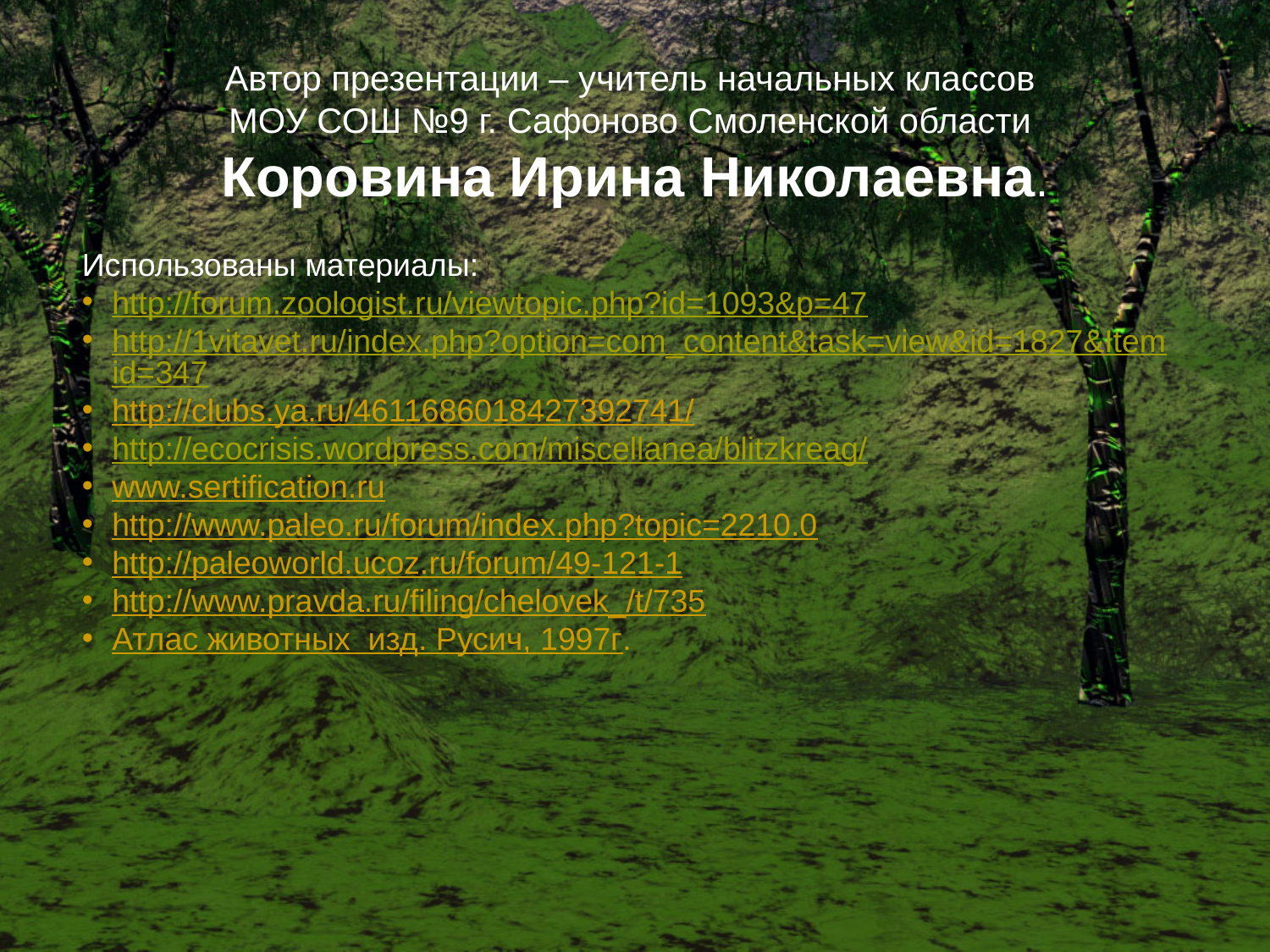

Автор презентации – учитель начальных классов
МОУ СОШ №9 г. Сафоново Смоленской области
Коровина Ирина Николаевна.
Использованы материалы:
http://forum.zoologist.ru/viewtopic.php?id=1093&p=47
http://1vitavet.ru/index.php?option=com_content&task=view&id=1827&Itemid=347
http://clubs.ya.ru/4611686018427392741/
http://ecocrisis.wordpress.com/miscellanea/blitzkreag/
www.sertification.ru
http://www.paleo.ru/forum/index.php?topic=2210.0
http://paleoworld.ucoz.ru/forum/49-121-1
http://www.pravda.ru/filing/chelovek_/t/735
Атлас животных  изд. Русич, 1997г.